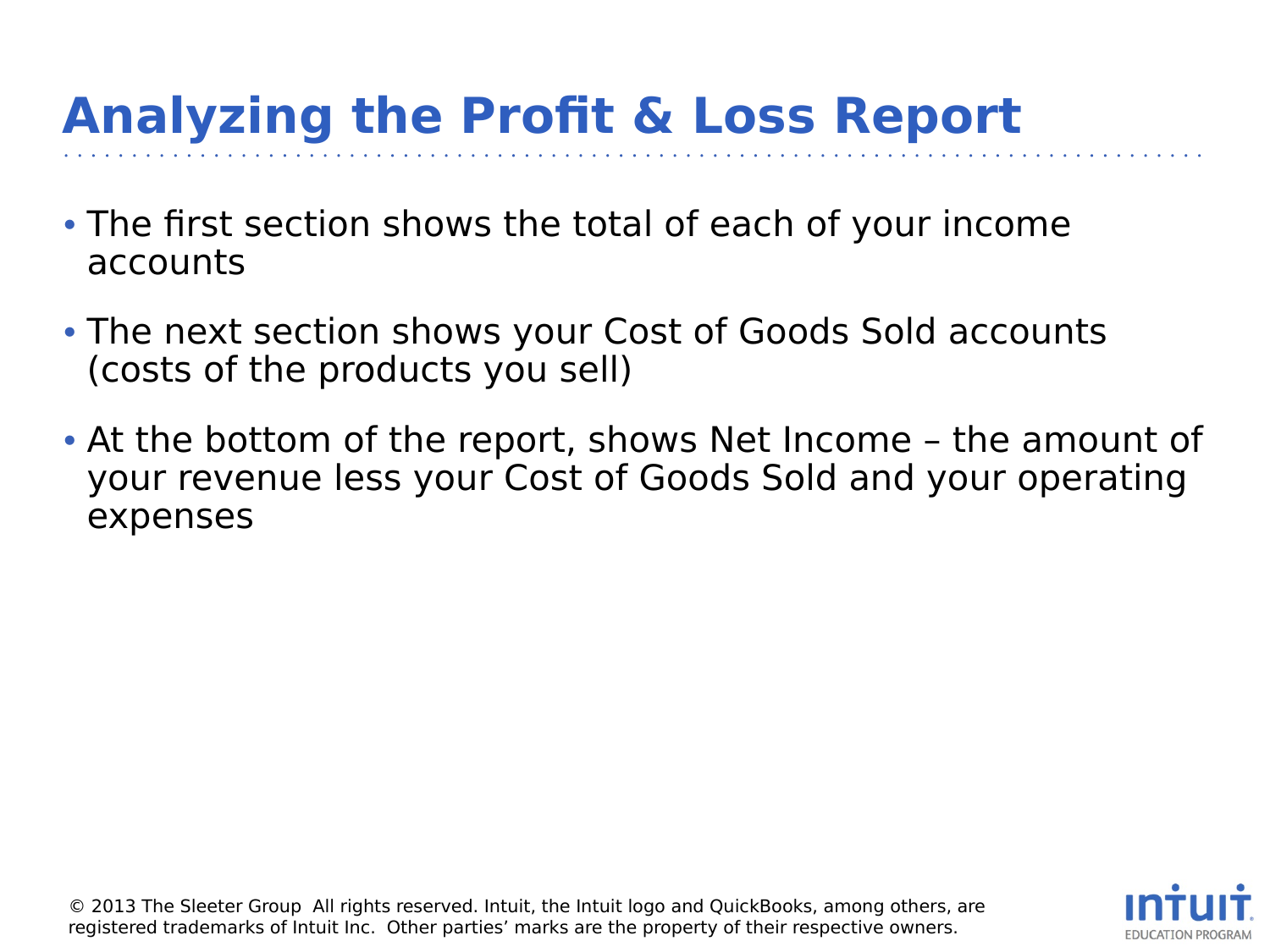

# Analyzing the Profit & Loss Report
The first section shows the total of each of your income accounts
The next section shows your Cost of Goods Sold accounts (costs of the products you sell)
At the bottom of the report, shows Net Income – the amount of your revenue less your Cost of Goods Sold and your operating expenses